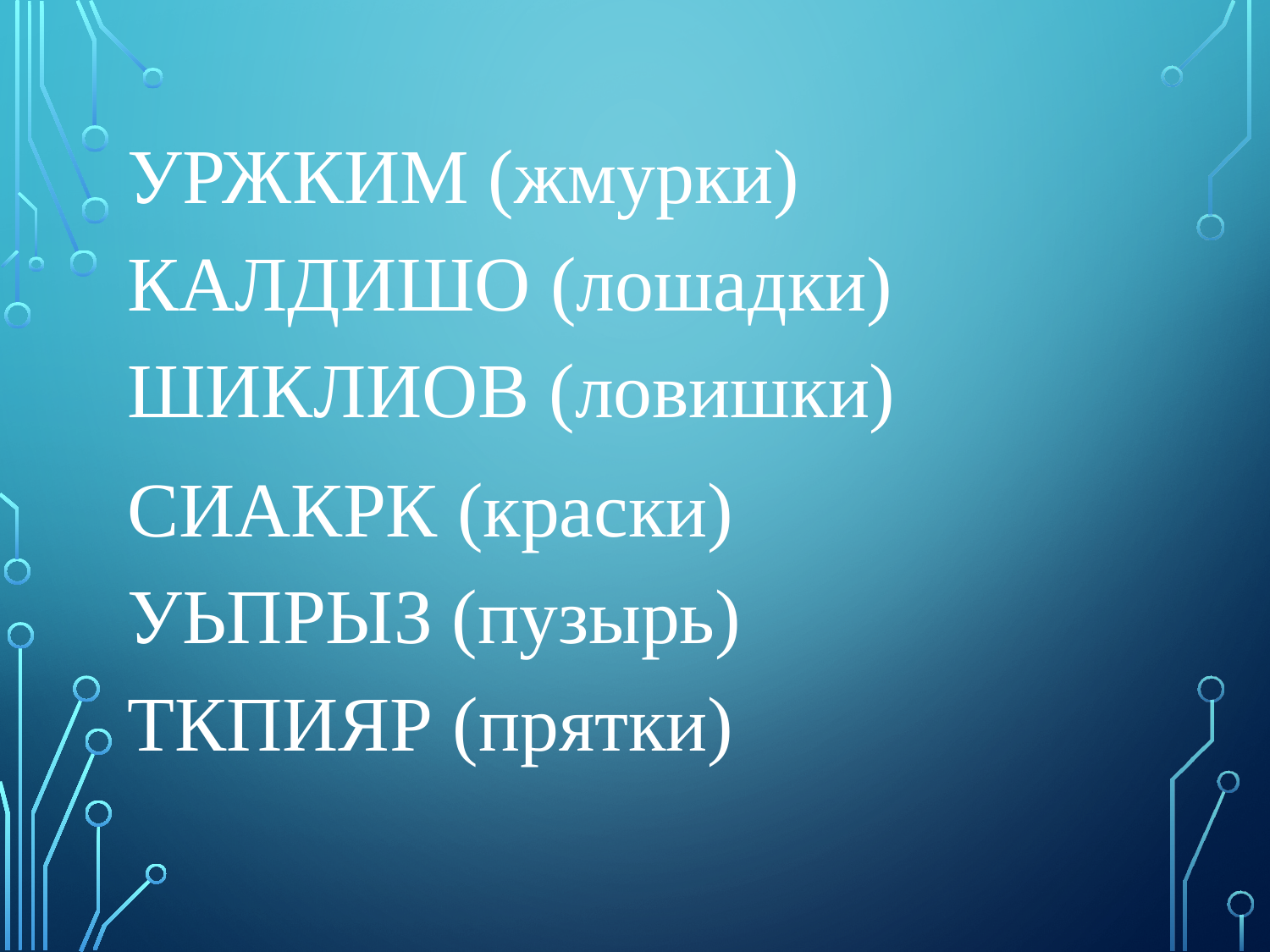

УРЖКИМ (жмурки)
КАЛДИШО (лошадки)
ШИКЛИОВ (ловишки)
СИАКРК (краски)
УЬПРЫЗ (пузырь)
ТКПИЯР (прятки)